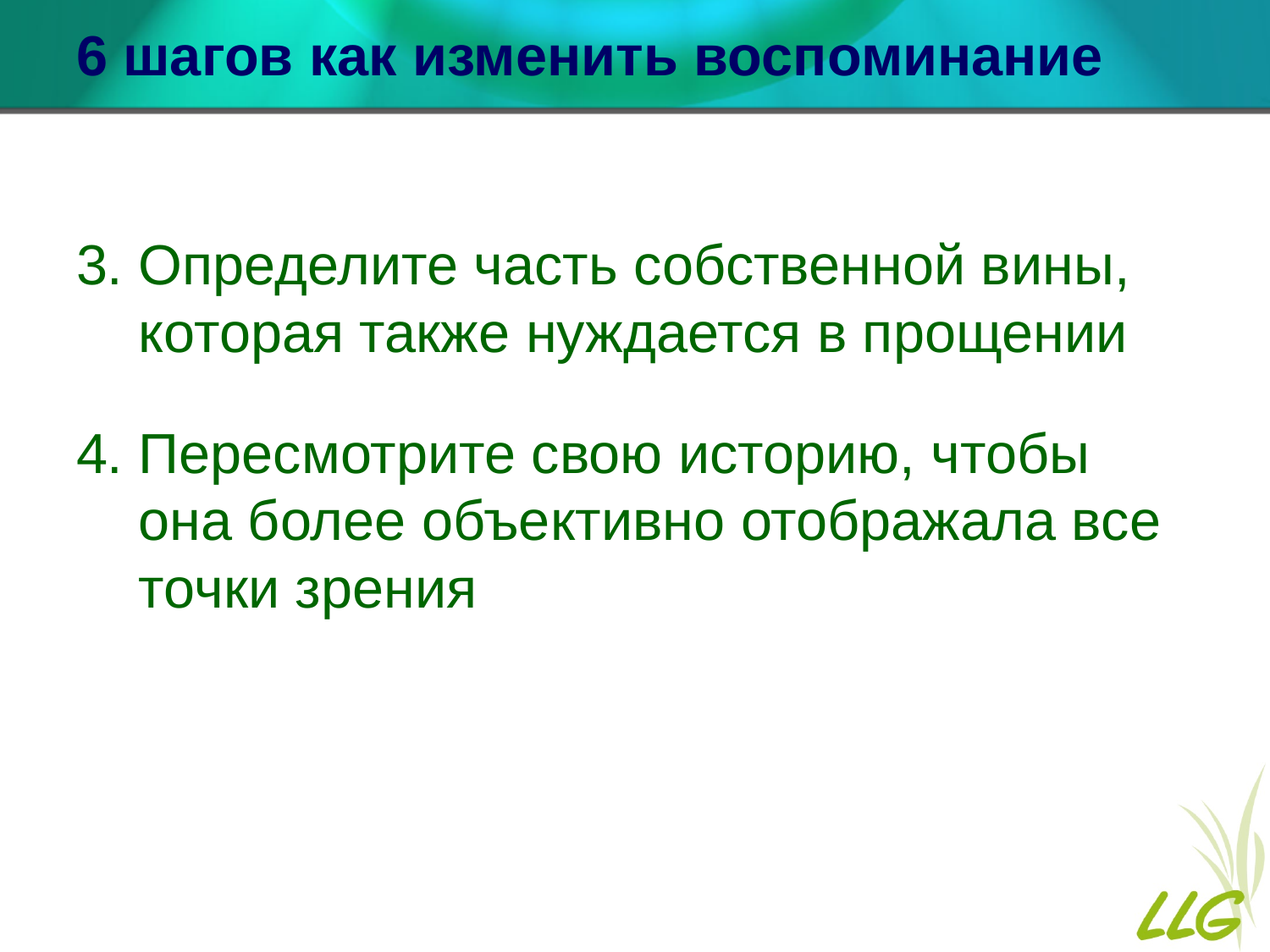

# 6 шагов как изменить воспоминание
3. Определите часть собственной вины, которая также нуждается в прощении
4. Пересмотрите свою историю, чтобы она более объективно отображала все точки зрения